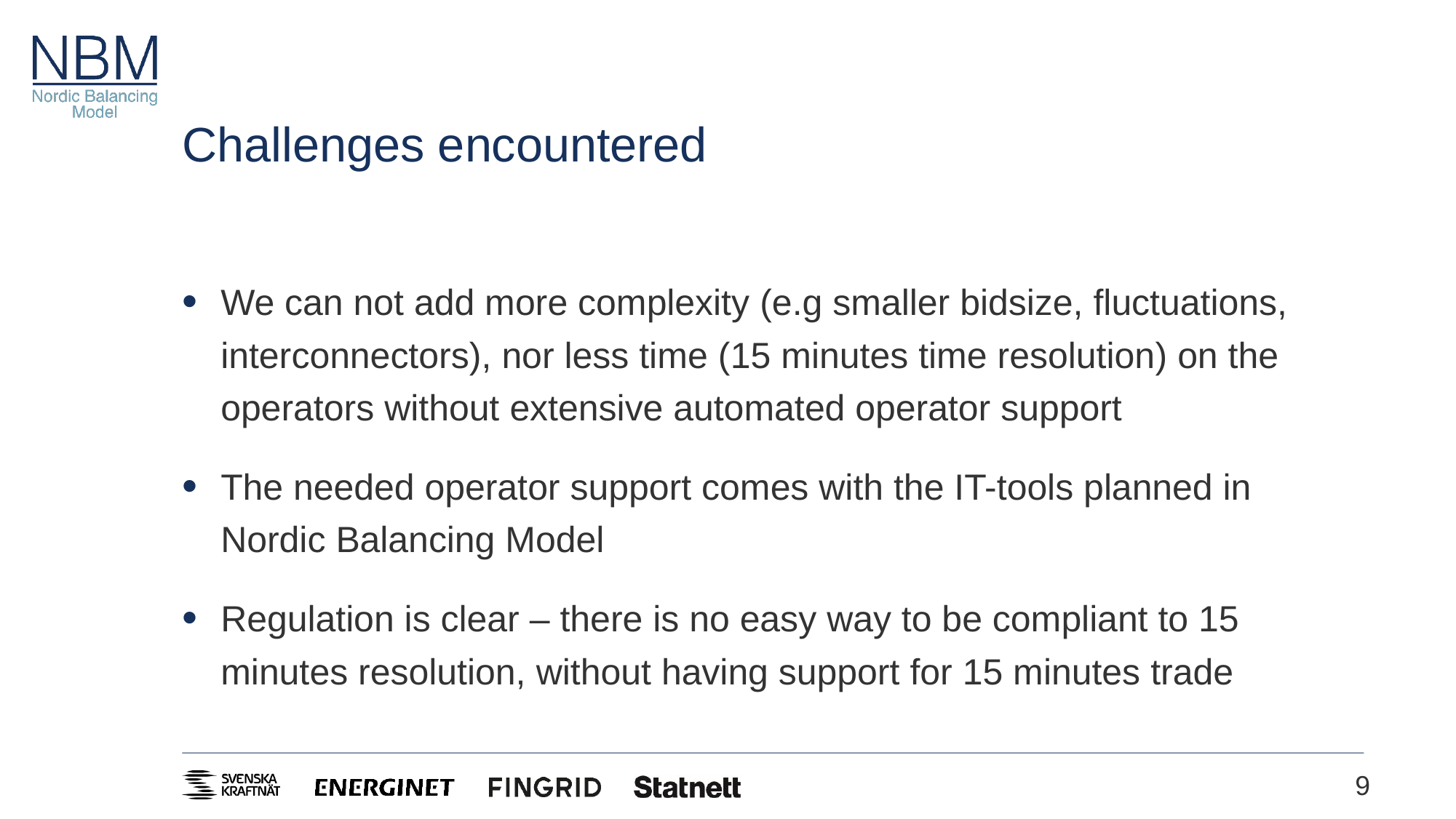

# Challenges encountered
We can not add more complexity (e.g smaller bidsize, fluctuations, interconnectors), nor less time (15 minutes time resolution) on the operators without extensive automated operator support
The needed operator support comes with the IT-tools planned in Nordic Balancing Model
Regulation is clear – there is no easy way to be compliant to 15 minutes resolution, without having support for 15 minutes trade